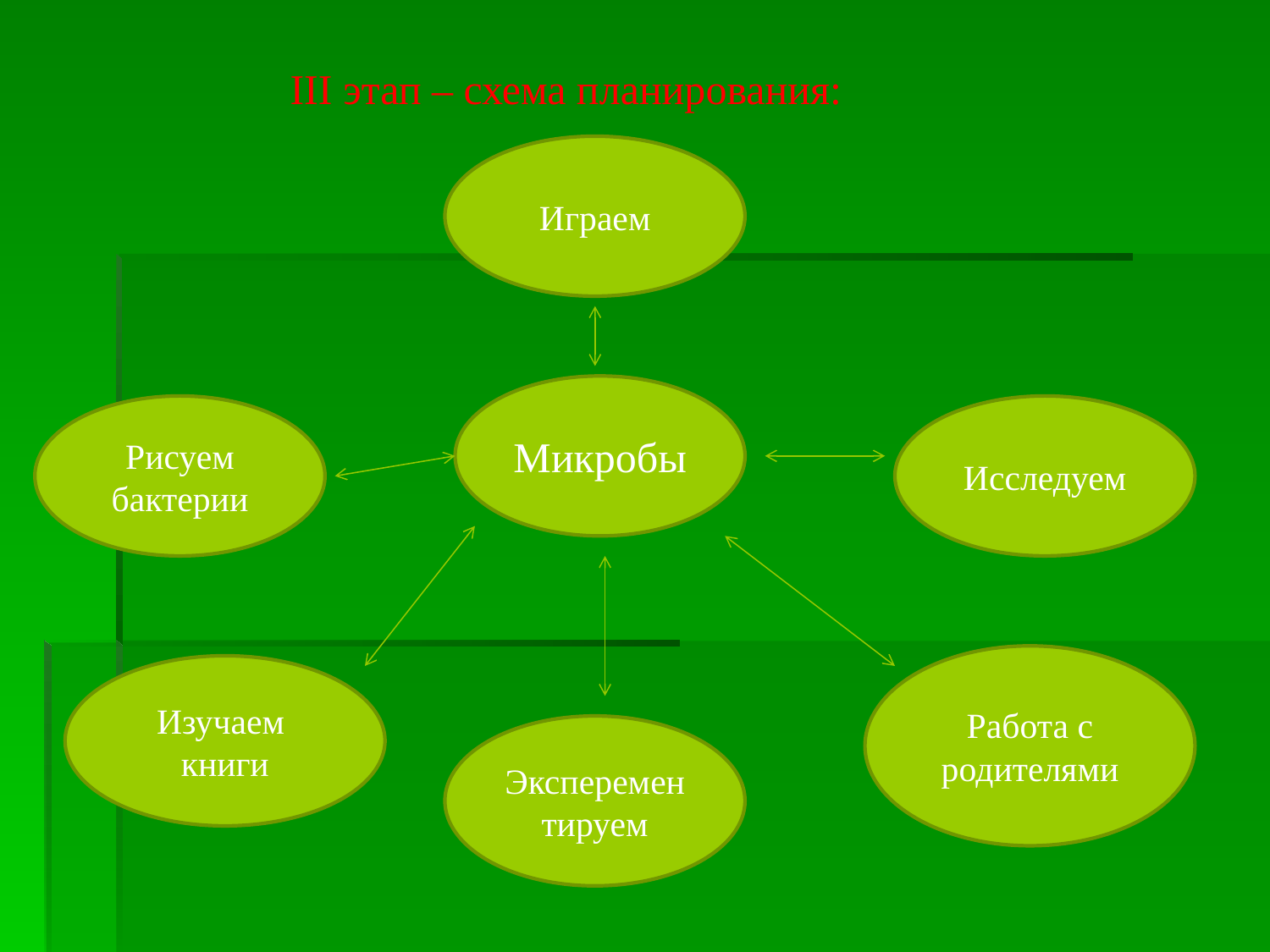

III этап – схема планирования:
Играем
Микробы
Рисуем бактерии
Исследуем
Работа с родителями
Изучаем
книги
Эксперементируем